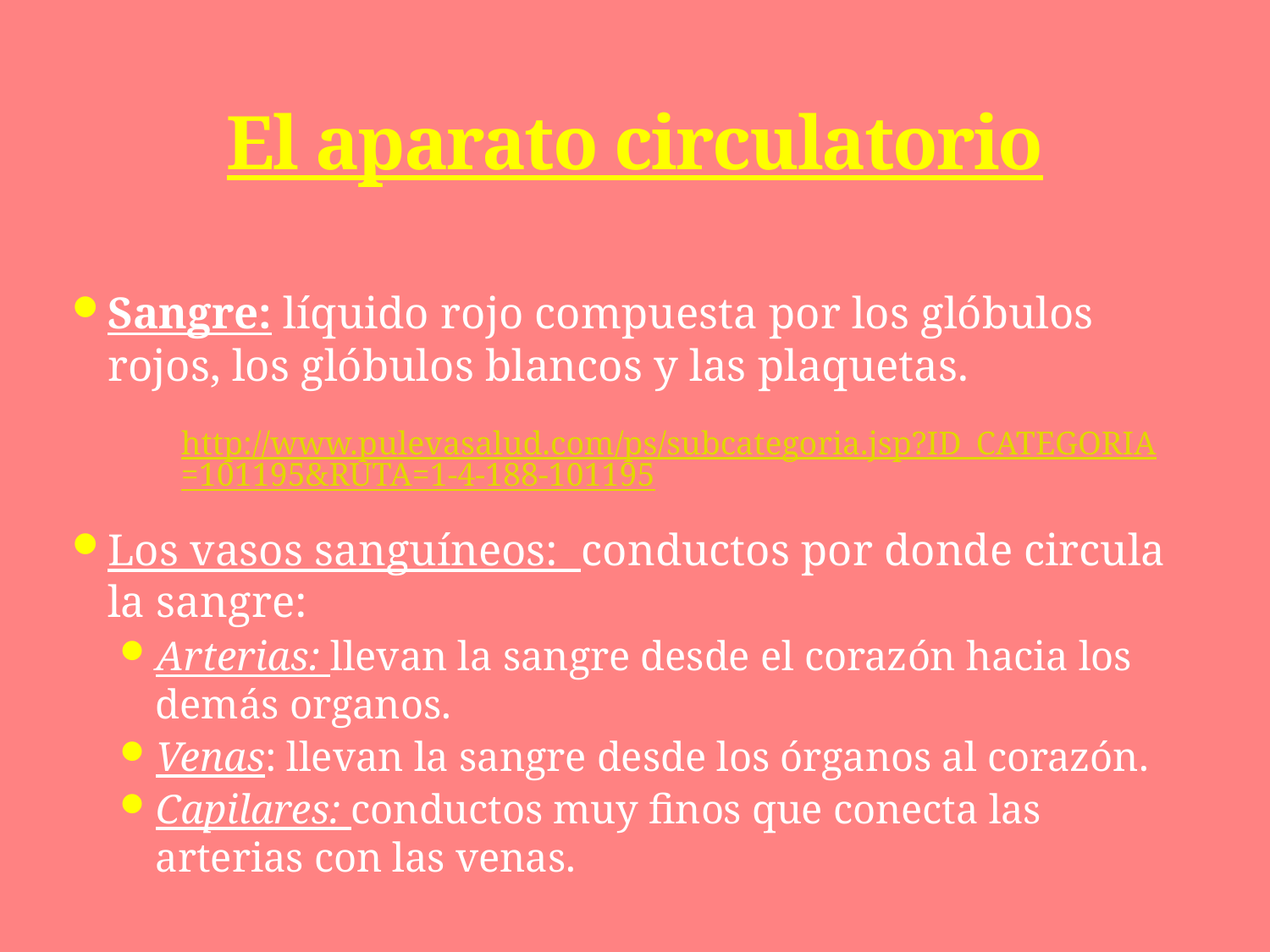

# El aparato circulatorio

Sangre: líquido rojo compuesta por los glóbulos rojos, los glóbulos blancos y las plaquetas.

Los vasos sanguíneos:  conductos por donde circula la sangre:
Arterias: llevan la sangre desde el corazón hacia los demás organos.
Venas: llevan la sangre desde los órganos al corazón.
Capilares: conductos muy finos que conecta las arterias con las venas.

http://www.pulevasalud.com/ps/subcategoria.jsp?ID_CATEGORIA=101195&RUTA=1-4-188-101195